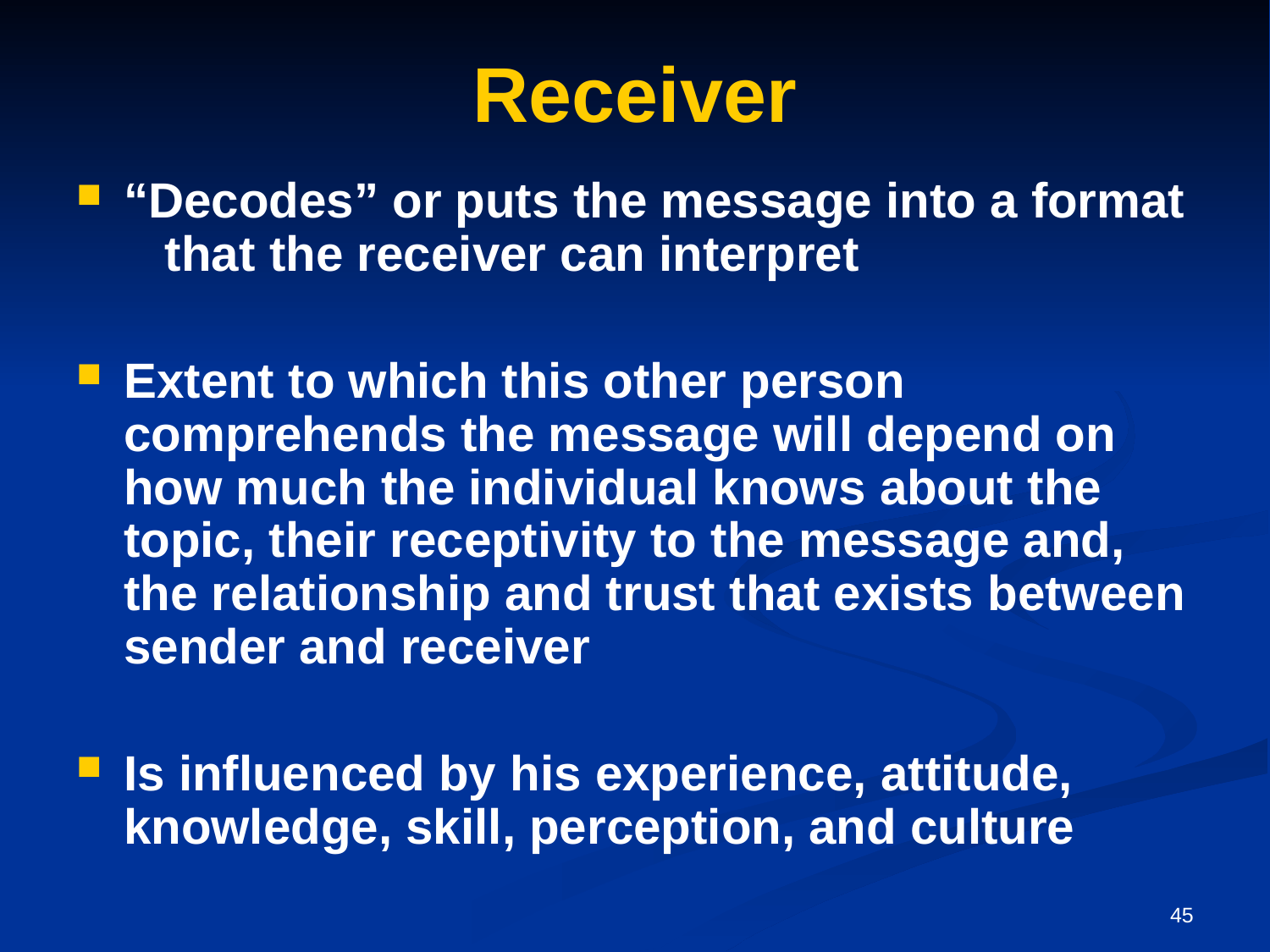

# Receiver
“Decodes” or puts the message into a format    that the receiver can interpret

Extent to which this other person comprehends the message will depend on how much the individual knows about the topic, their receptivity to the message and, the relationship and trust that exists between sender and receiver

Is influenced by his experience, attitude, knowledge, skill, perception, and culture

45